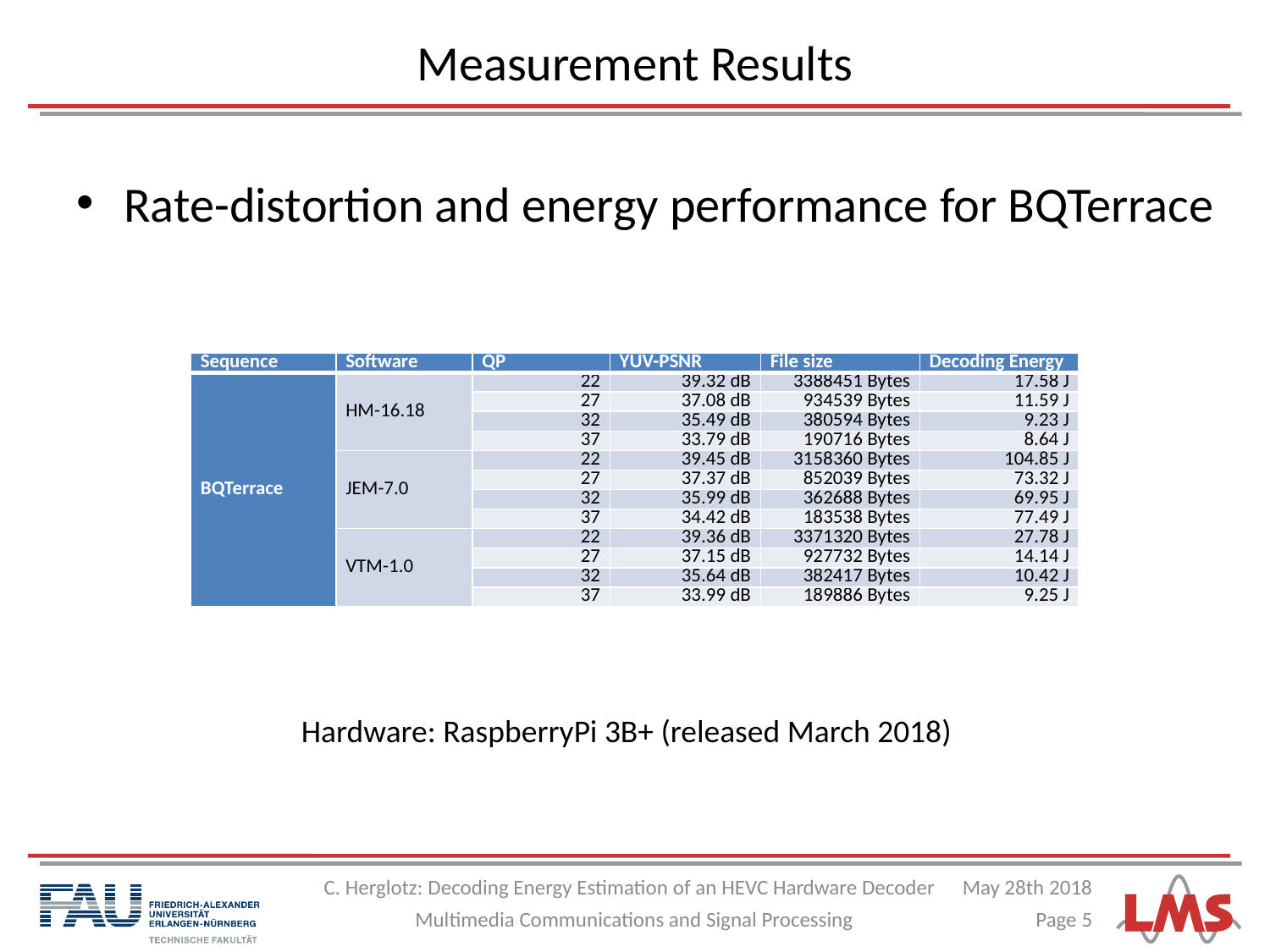

# Measurement Results
Rate-distortion and energy performance for BQTerrace
| Sequence | Software | QP | YUV-PSNR | File size | Decoding Energy |
| --- | --- | --- | --- | --- | --- |
| BQTerrace | HM-16.18 | 22 | 39.32 dB | 3388451 Bytes | 17.58 J |
|  |  | 27 | 37.08 dB | 934539 Bytes | 11.59 J |
|  |  | 32 | 35.49 dB | 380594 Bytes | 9.23 J |
|  |  | 37 | 33.79 dB | 190716 Bytes | 8.64 J |
|  | JEM-7.0 | 22 | 39.45 dB | 3158360 Bytes | 104.85 J |
|  |  | 27 | 37.37 dB | 852039 Bytes | 73.32 J |
|  |  | 32 | 35.99 dB | 362688 Bytes | 69.95 J |
|  |  | 37 | 34.42 dB | 183538 Bytes | 77.49 J |
|  | VTM-1.0 | 22 | 39.36 dB | 3371320 Bytes | 27.78 J |
|  |  | 27 | 37.15 dB | 927732 Bytes | 14.14 J |
|  |  | 32 | 35.64 dB | 382417 Bytes | 10.42 J |
|  |  | 37 | 33.99 dB | 189886 Bytes | 9.25 J |
Hardware: RaspberryPi 3B+ (released March 2018)
C. Herglotz: Decoding Energy Estimation of an HEVC Hardware Decoder